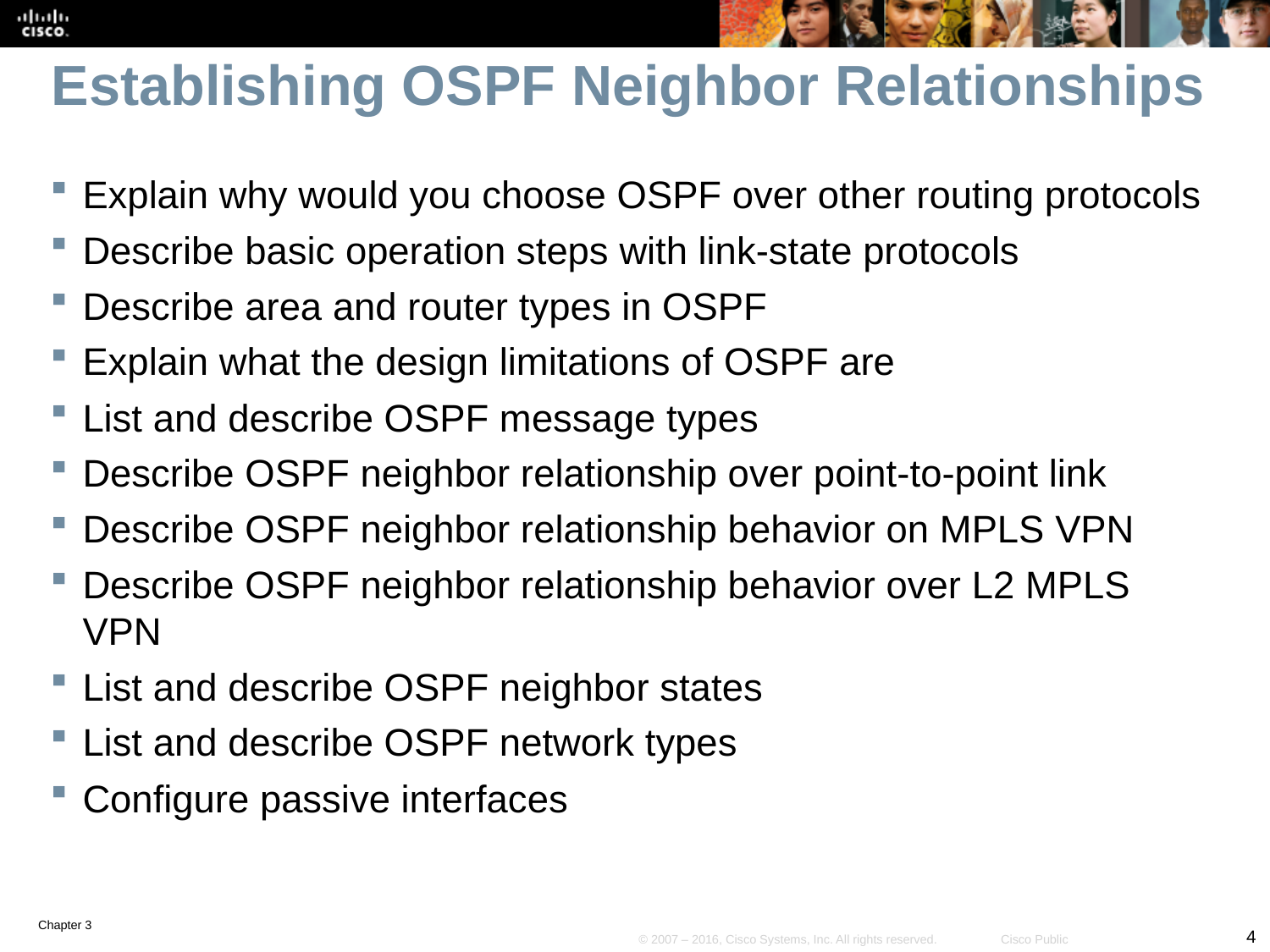

# Establishing OSPF Neighbor Relationships
Explain why would you choose OSPF over other routing protocols
Describe basic operation steps with link-state protocols
Describe area and router types in OSPF
Explain what the design limitations of OSPF are
List and describe OSPF message types
Describe OSPF neighbor relationship over point-to-point link
Describe OSPF neighbor relationship behavior on MPLS VPN
Describe OSPF neighbor relationship behavior over L2 MPLS VPN
List and describe OSPF neighbor states
List and describe OSPF network types
Configure passive interfaces